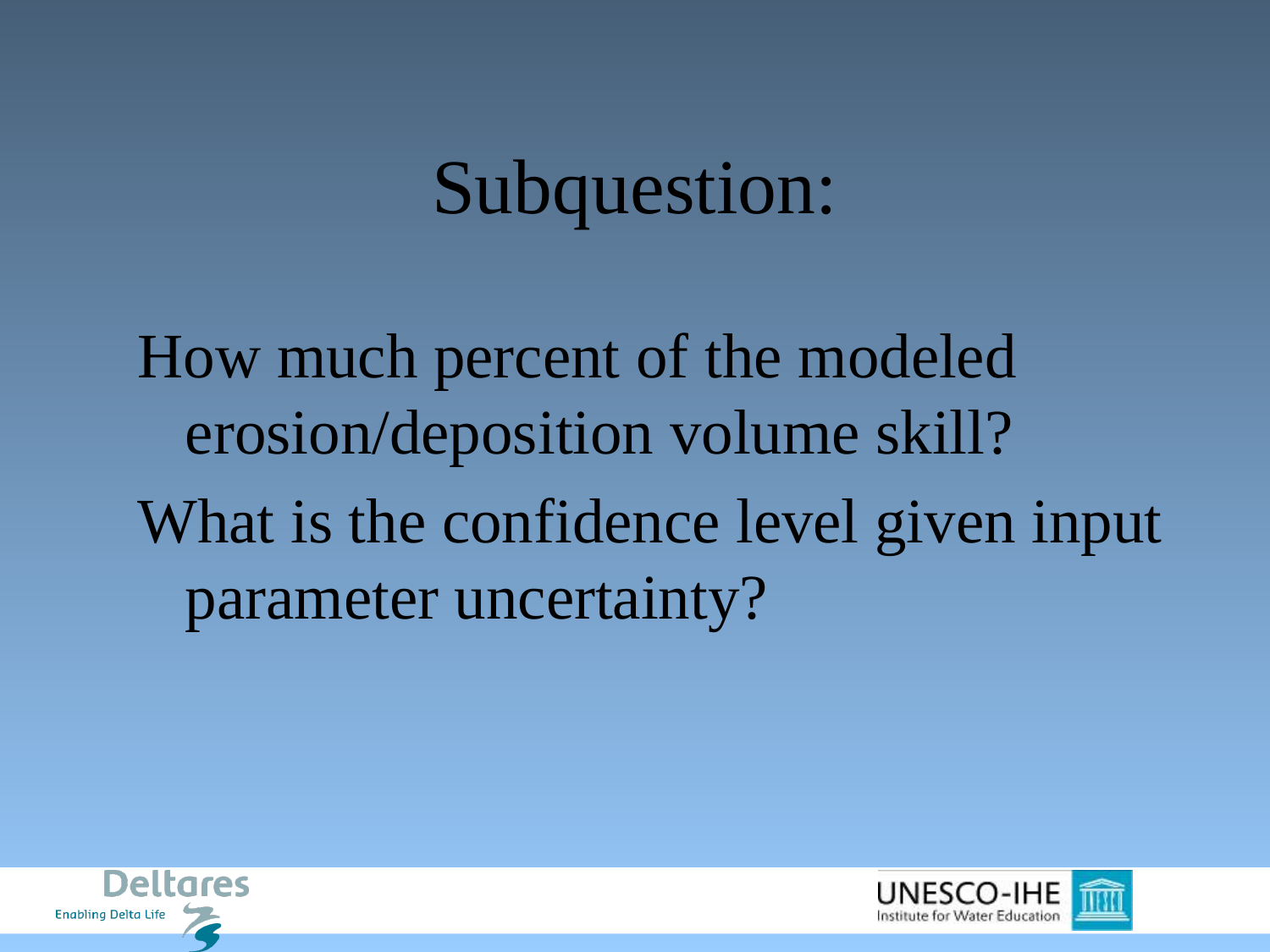

# Subquestion:
How much percent of the modeled erosion/deposition volume skill?
What is the confidence level given input parameter uncertainty?